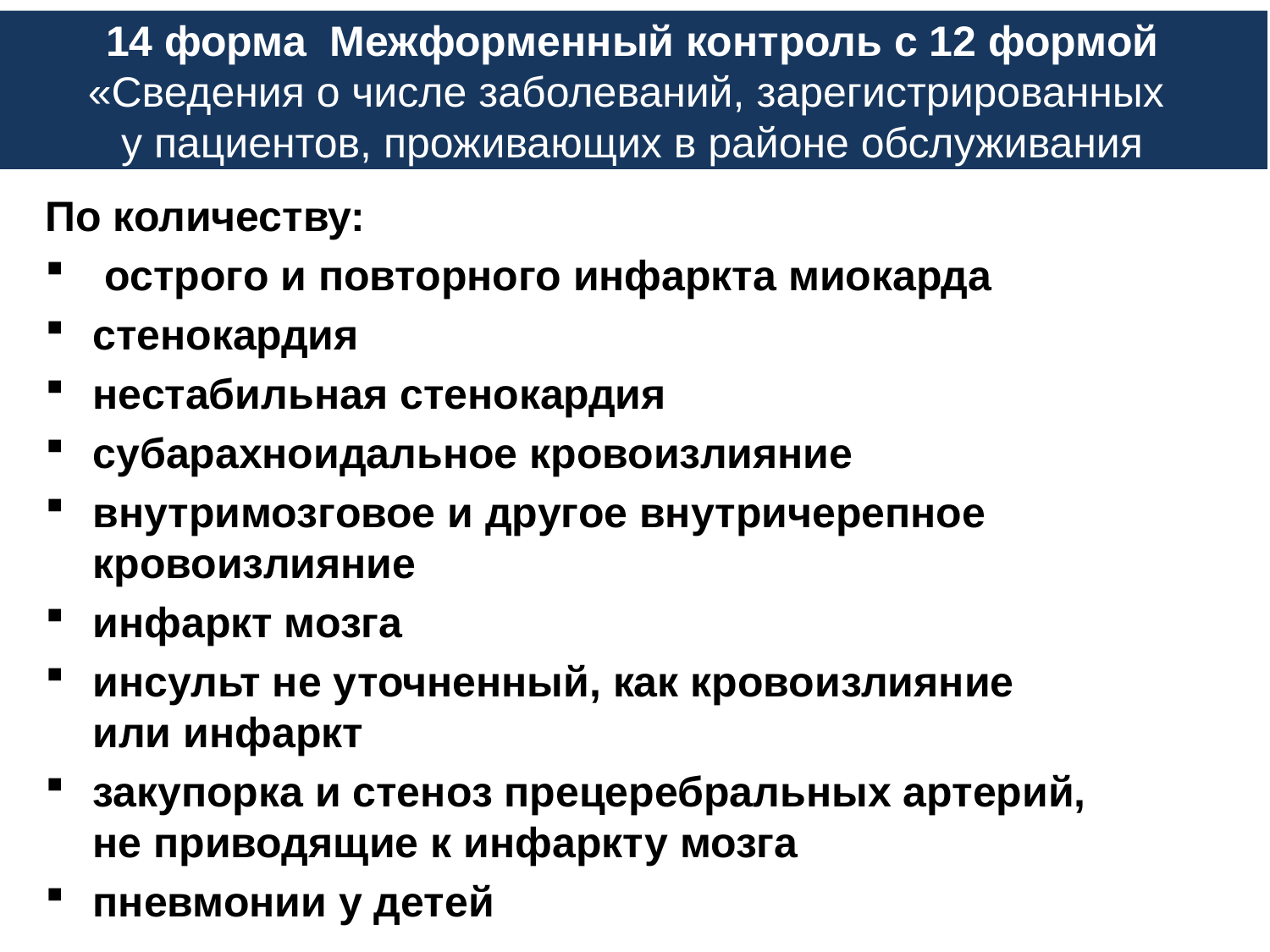

14 форма  Межформенный контроль с 12 формой «Сведения о числе заболеваний, зарегистрированных
у пациентов, проживающих в районе обслуживания
#
По количеству:
 острого и повторного инфаркта миокарда
стенокардия
нестабильная стенокардия
субарахноидальное кровоизлияние
внутримозговое и другое внутричерепное кровоизлияние
инфаркт мозга
инсульт не уточненный, как кровоизлияние
или инфаркт
закупорка и стеноз прецеребральных артерий,
не приводящие к инфаркту мозга
пневмонии у детей